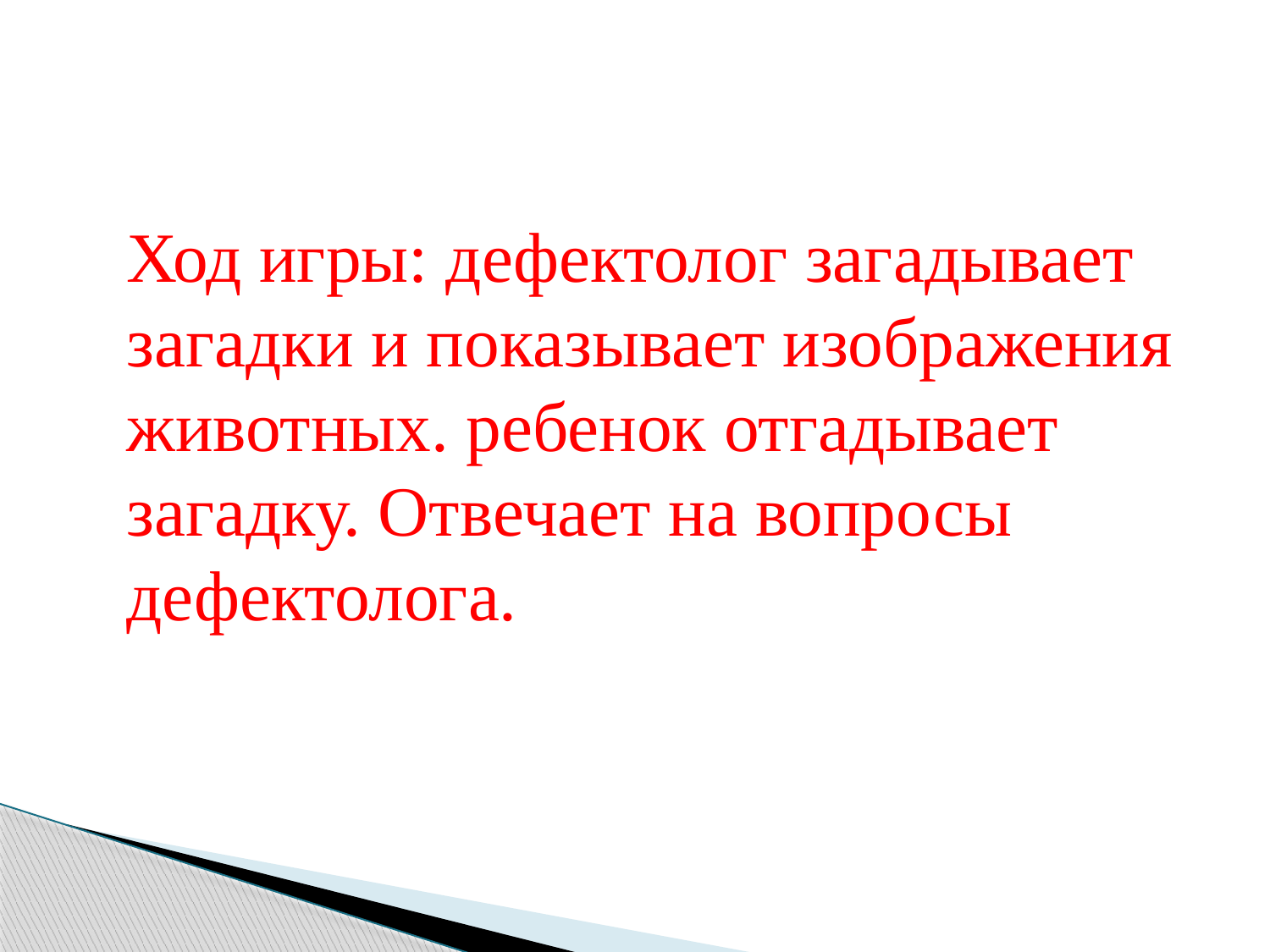

#
  Ход игры: дефектолог загадывает загадки и показывает изображения животных. ребенок отгадывает загадку. Отвечает на вопросы дефектолога.